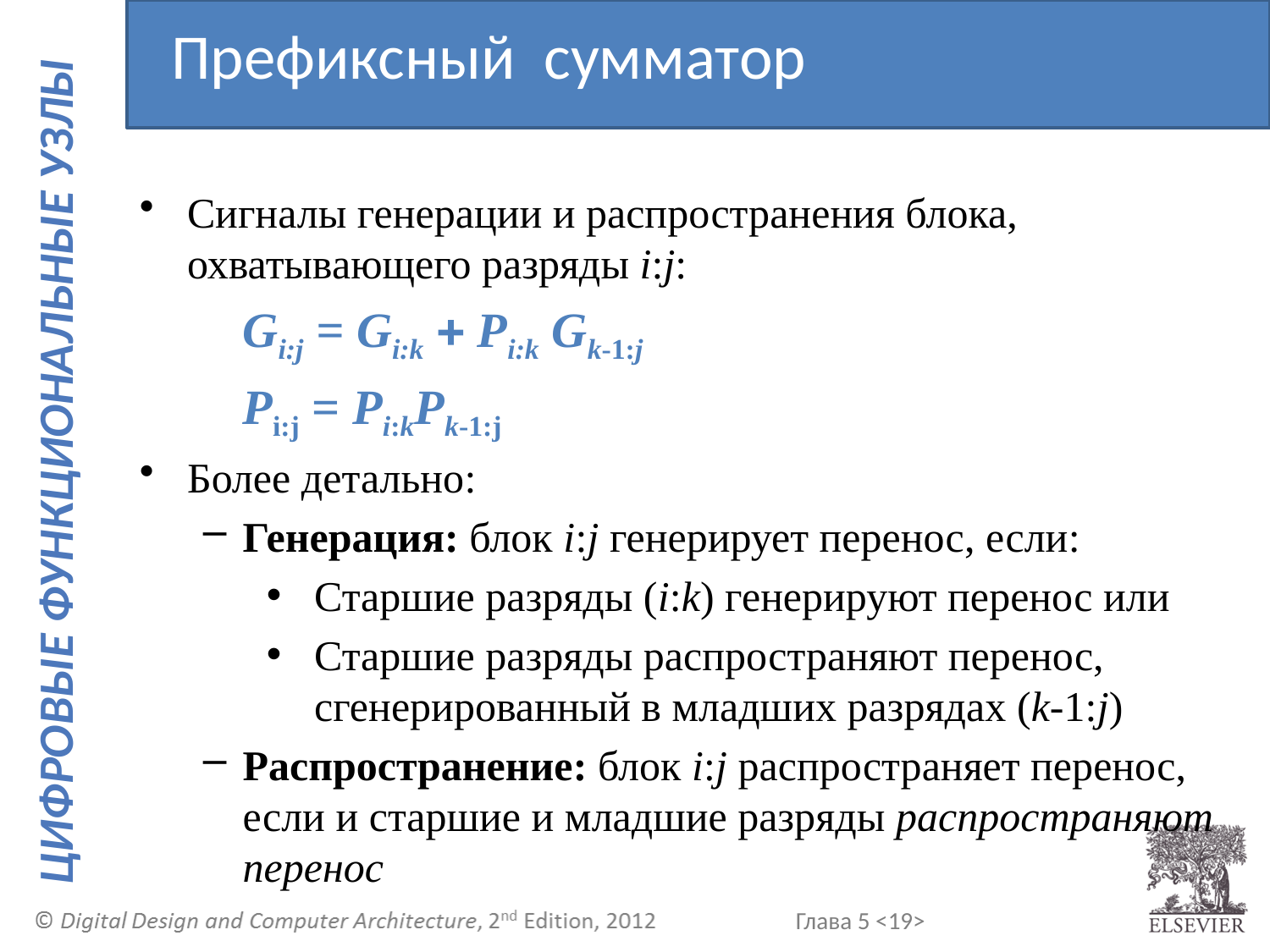

Префиксный  сумматор

Сигналы генерации и распространения блока, охватывающего разряды i:j:
	Gi:j = Gi:k + Pi:k Gk-1:j
  	Pi:j = Pi:kPk-1:j
Более детально:
Генерация: блок i:j генерирует перенос, если:
Старшие разряды (i:k) генерируют перенос или
Старшие разряды распространяют перенос, сгенерированный в младших разрядах (k-1:j)
Распространение: блок i:j распространяет перенос, если и старшие и младшие разряды распространяют перенос